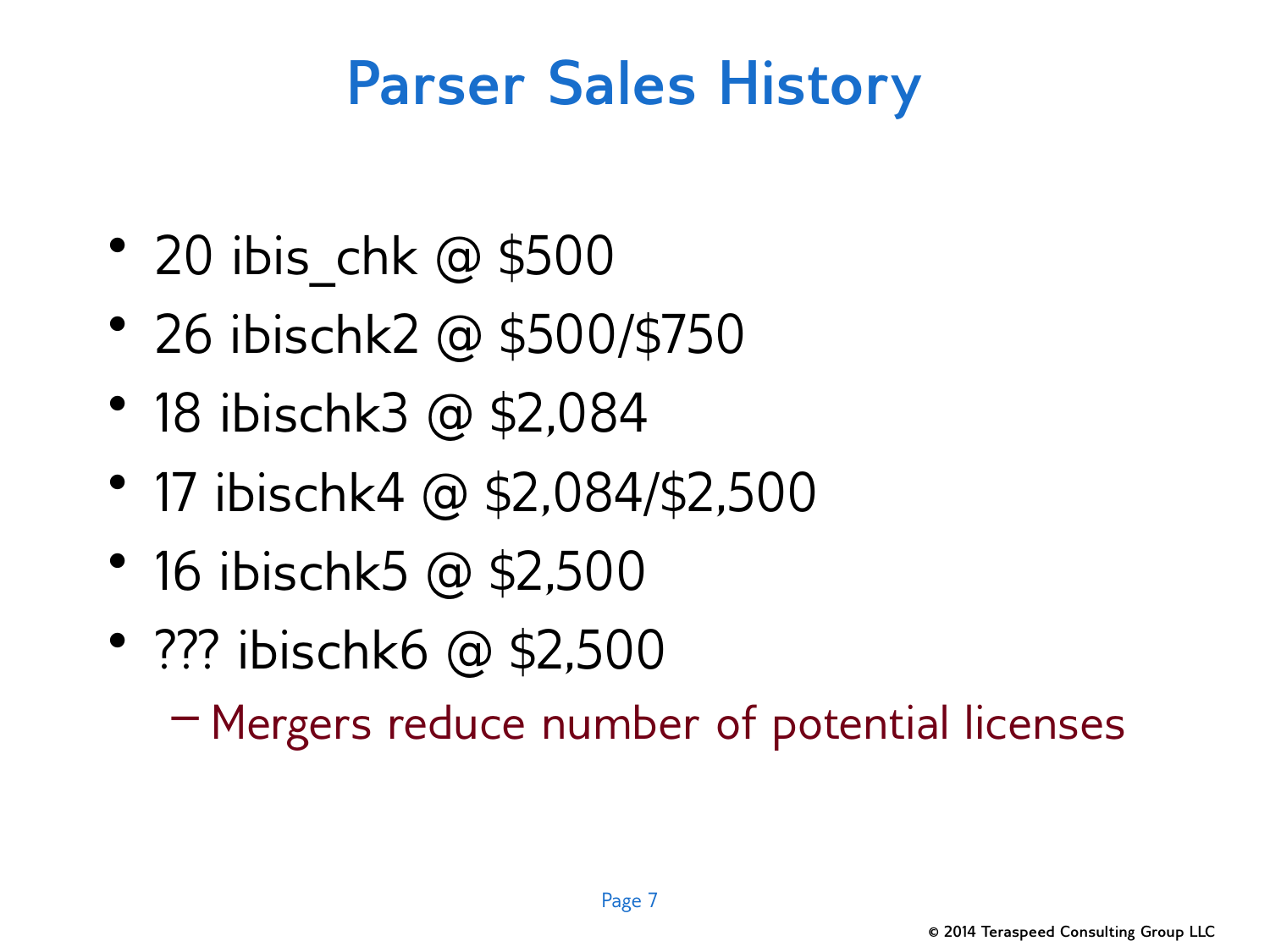

# Parser Sales History
20 ibis_chk @ $500
26 ibischk2 @ $500/$750
18 ibischk3 @ $2,084
17 ibischk4 @ $2,084/$2,500
16 ibischk5 @ $2,500
??? ibischk6 @ $2,500
Mergers reduce number of potential licenses